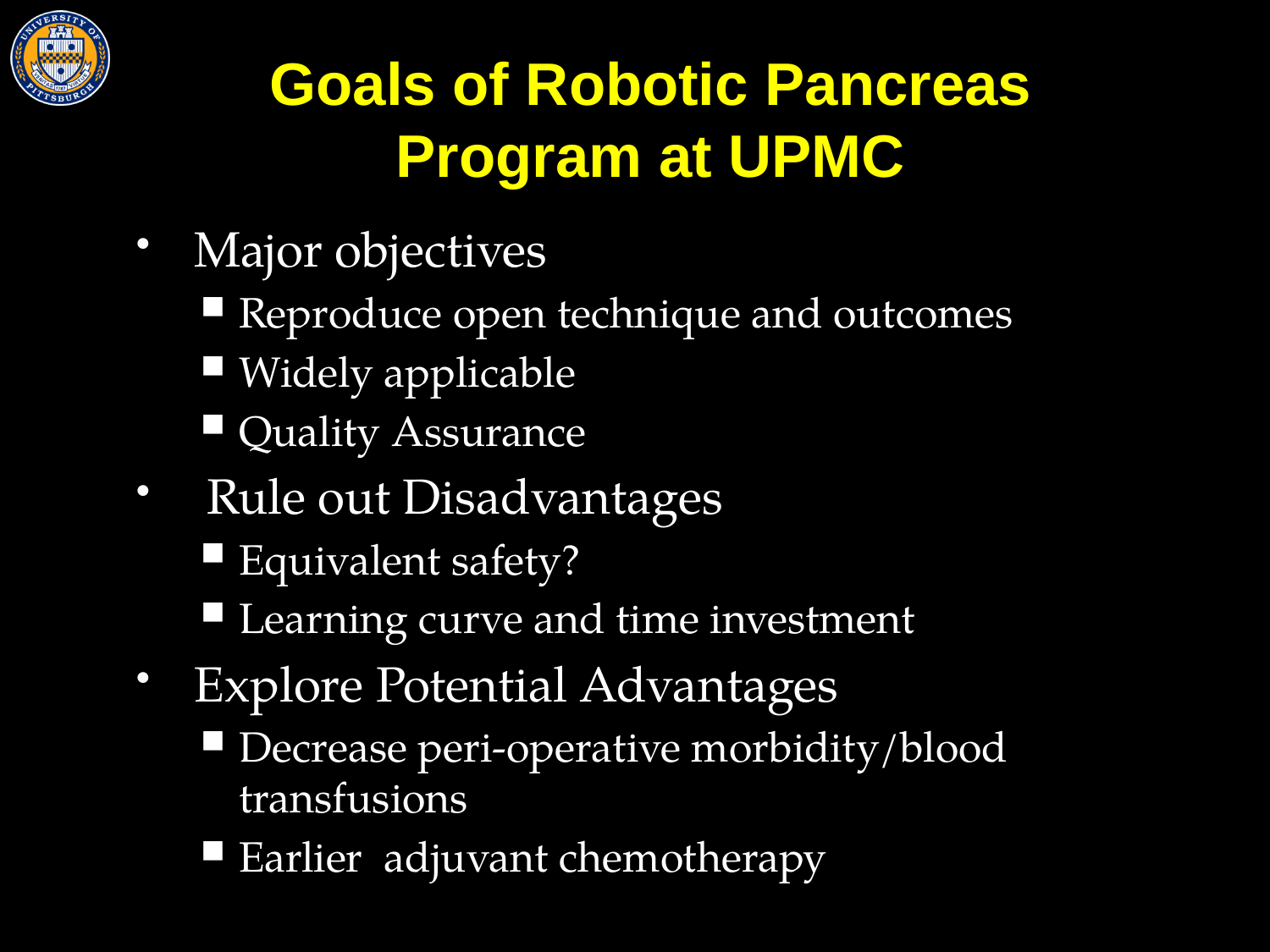

# Goals of Robotic Pancreas Program at UPMC
Major objectives
Reproduce open technique and outcomes
Widely applicable
Quality Assurance
 Rule out Disadvantages
Equivalent safety?
Learning curve and time investment
Explore Potential Advantages
Decrease peri-operative morbidity/blood transfusions
Earlier  adjuvant chemotherapy